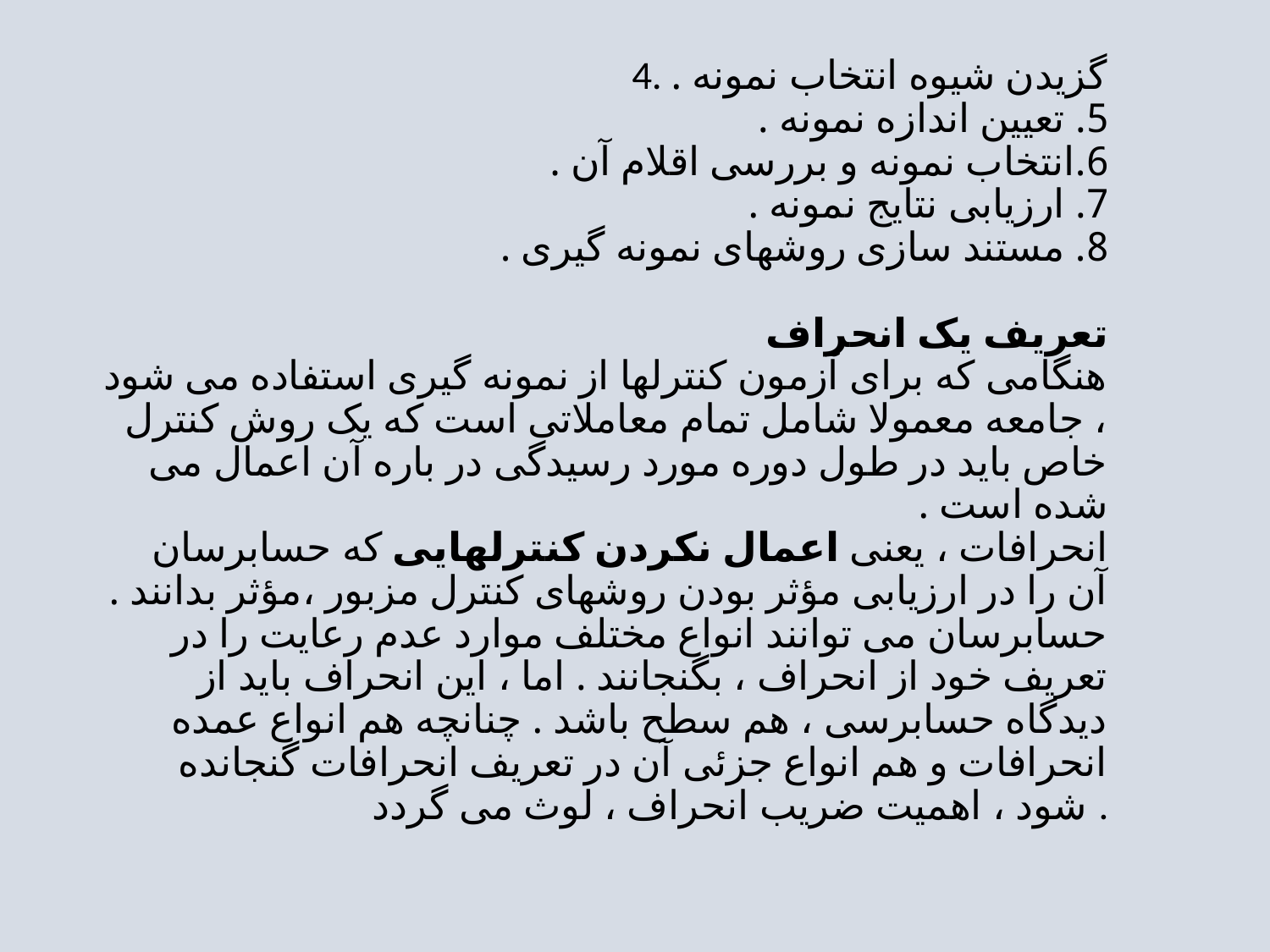

# 4. گزیدن شیوه انتخاب نمونه . 5. تعیین اندازه نمونه . 6.انتخاب نمونه و بررسی اقلام آن . 7. ارزیابی نتایج نمونه . 8. مستند سازی روشهای نمونه گیری . تعریف یک انحراف هنگامی که برای آزمون کنترلها از نمونه گیری استفاده می شود ، جامعه معمولا شامل تمام معاملاتی است که یک روش کنترل خاص باید در طول دوره مورد رسیدگی در باره آن اعمال می شده است . انحرافات ، یعنی اعمال نکردن کنترلهایی که حسابرسان آن را در ارزیابی مؤثر بودن روشهای کنترل مزبور ،مؤثر بدانند . حسابرسان می توانند انواع مختلف موارد عدم رعایت را در تعریف خود از انحراف ، بگنجانند . اما ، این انحراف باید از دیدگاه حسابرسی ، هم سطح باشد . چنانچه هم انواع عمده انحرافات و هم انواع جزئی آن در تعریف انحرافات گنجانده شود ، اهمیت ضریب انحراف ، لوث می گردد .